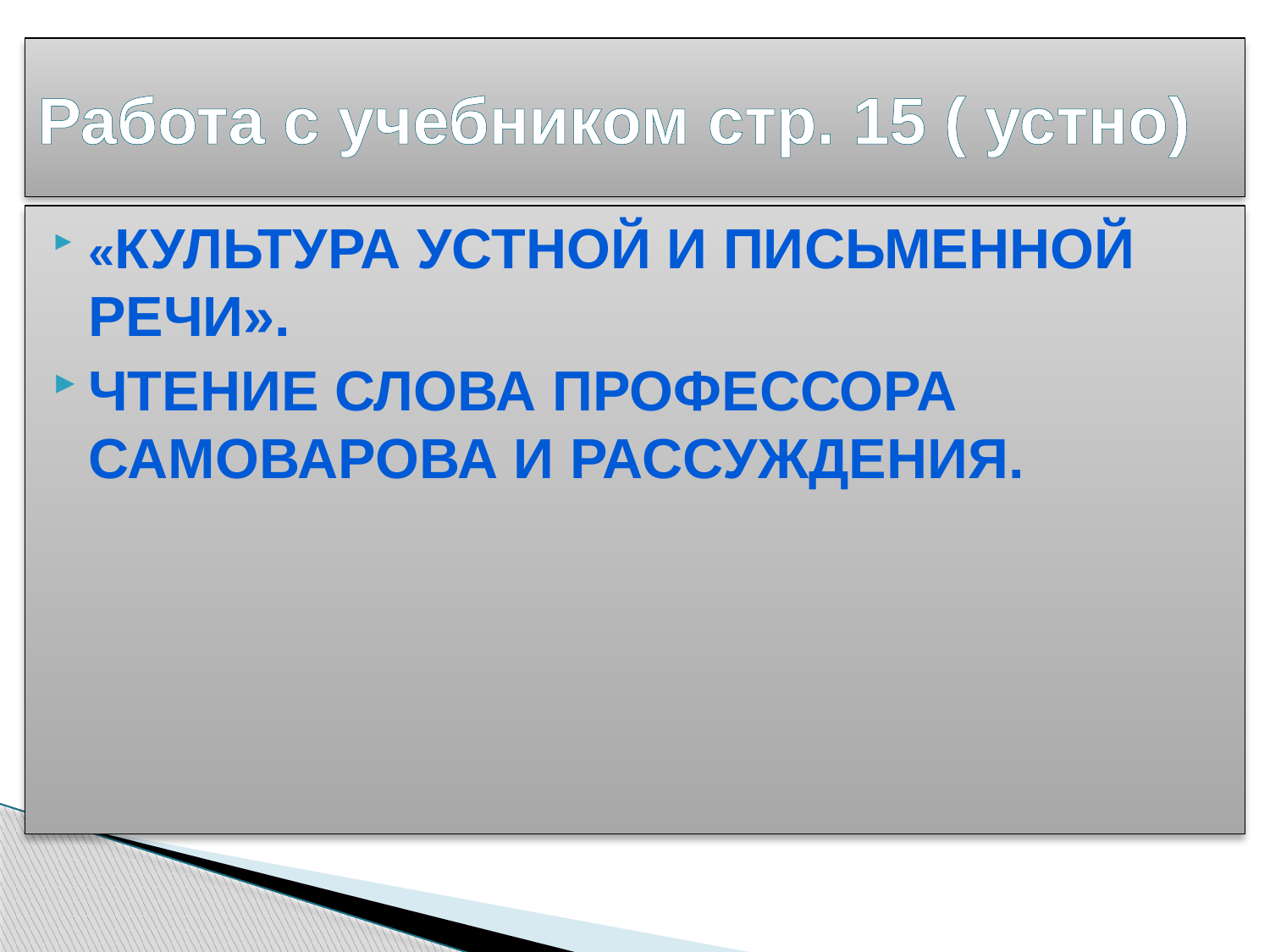

# Работа с учебником стр. 15 ( устно)
«Культура устной и письменной речи».
Чтение слова Профессора Самоварова и рассуждения.